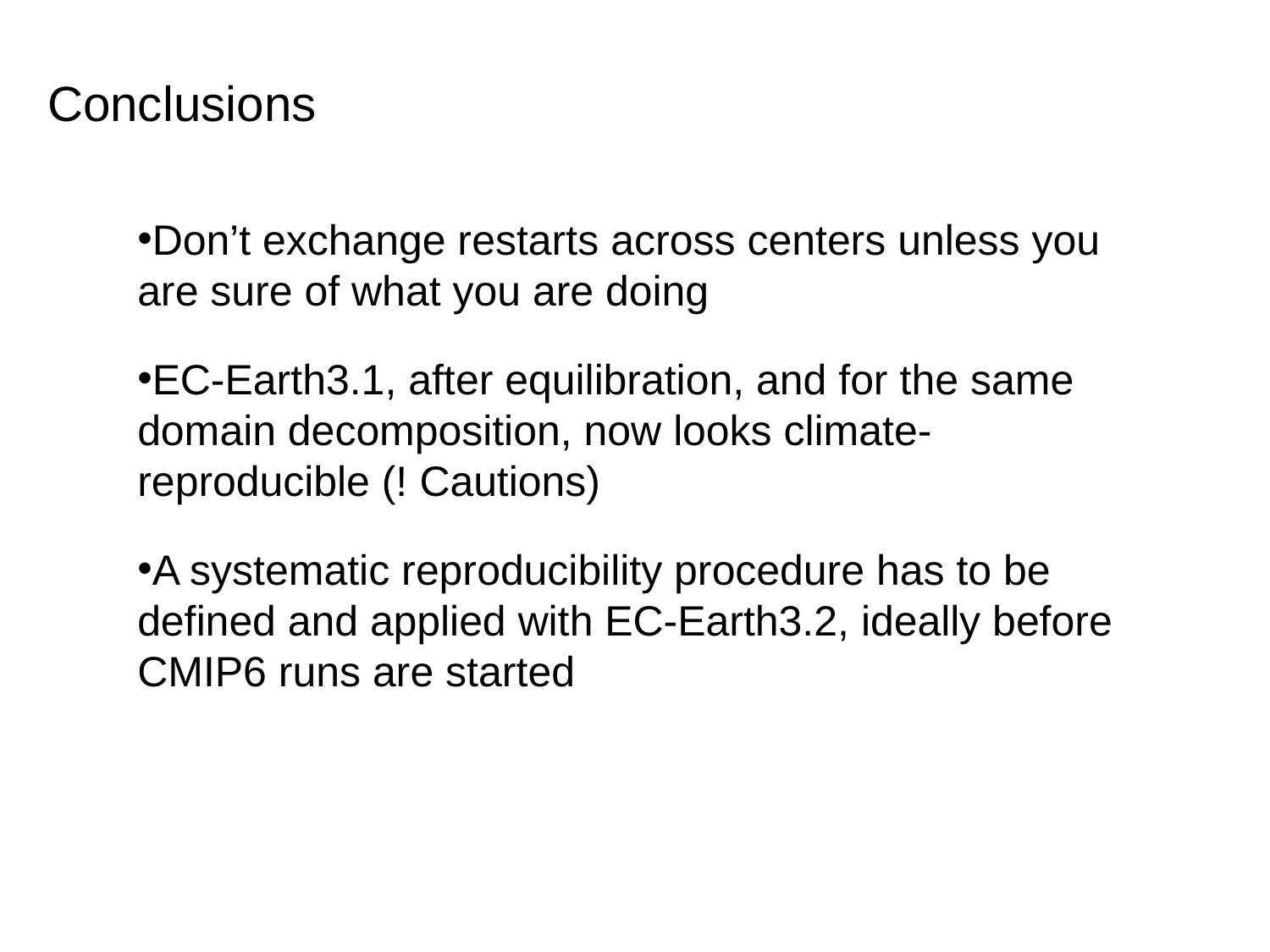

Conclusions
Don’t exchange restarts across centers unless you are sure of what you are doing

EC-Earth3.1, after equilibration, and for the same domain decomposition, now looks climate-reproducible (! Cautions)

A systematic reproducibility procedure has to be defined and applied with EC-Earth3.2, ideally before CMIP6 runs are started